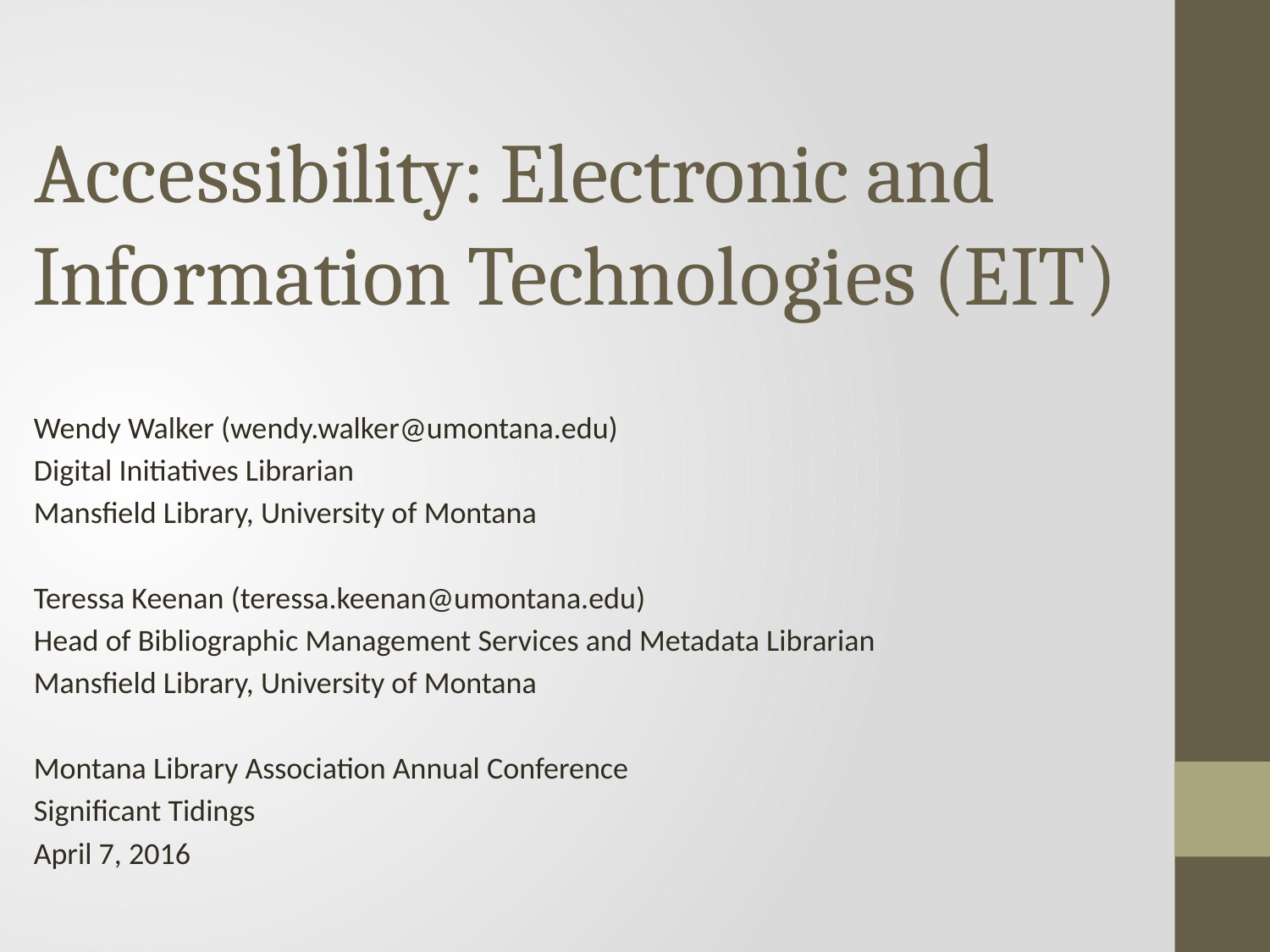

# Accessibility: Electronic and Information Technologies (EIT)
Wendy Walker (wendy.walker@umontana.edu)
Digital Initiatives Librarian
Mansfield Library, University of Montana

Teressa Keenan (teressa.keenan@umontana.edu)
Head of Bibliographic Management Services and Metadata Librarian
Mansfield Library, University of Montana

Montana Library Association Annual Conference
Significant Tidings
April 7, 2016